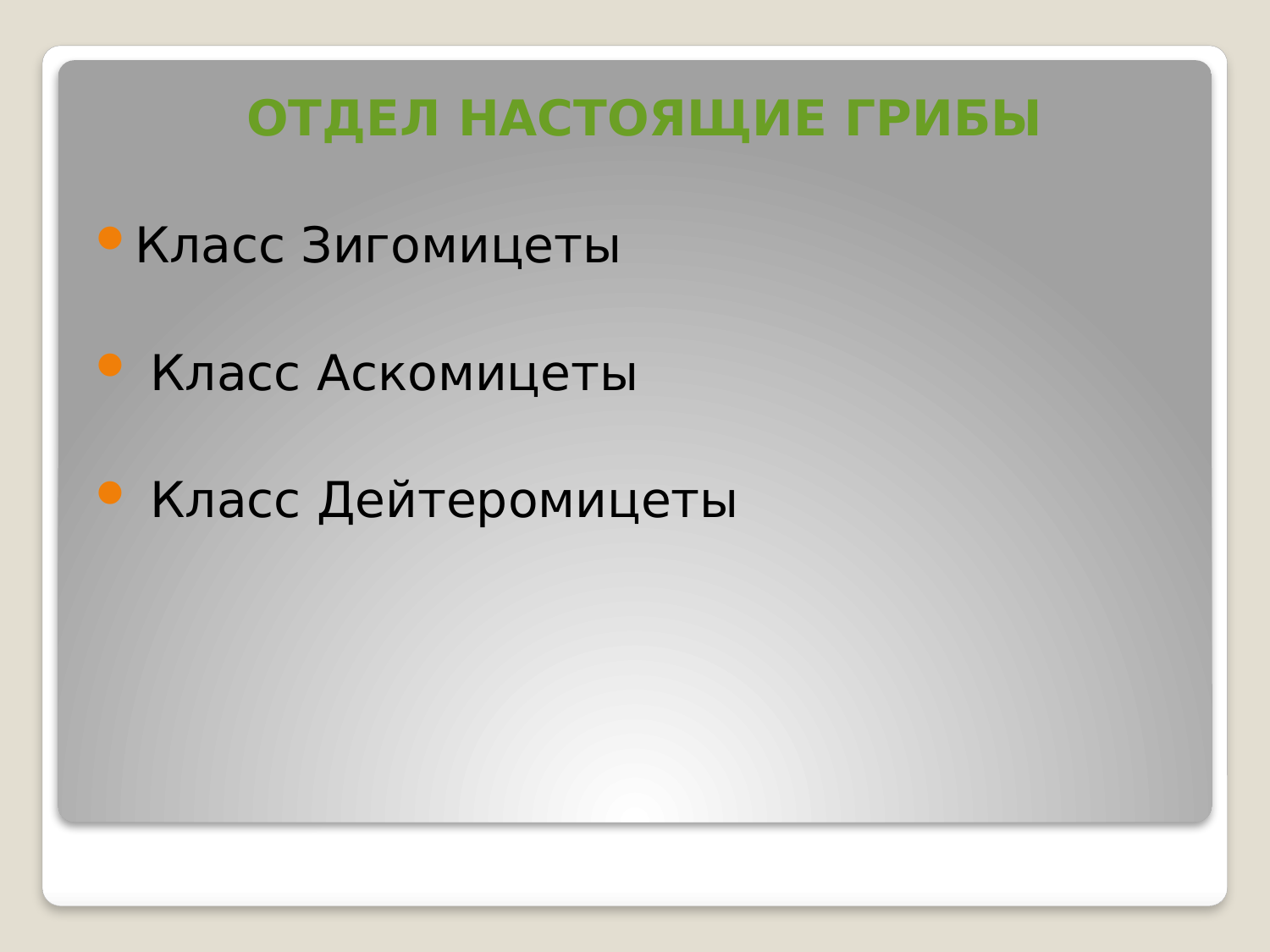

ОТДЕЛ НАСТОЯЩИЕ ГРИБЫ

Класс Зигомицеты

 Класс Аскомицеты

 Класс Дейтеромицеты

#